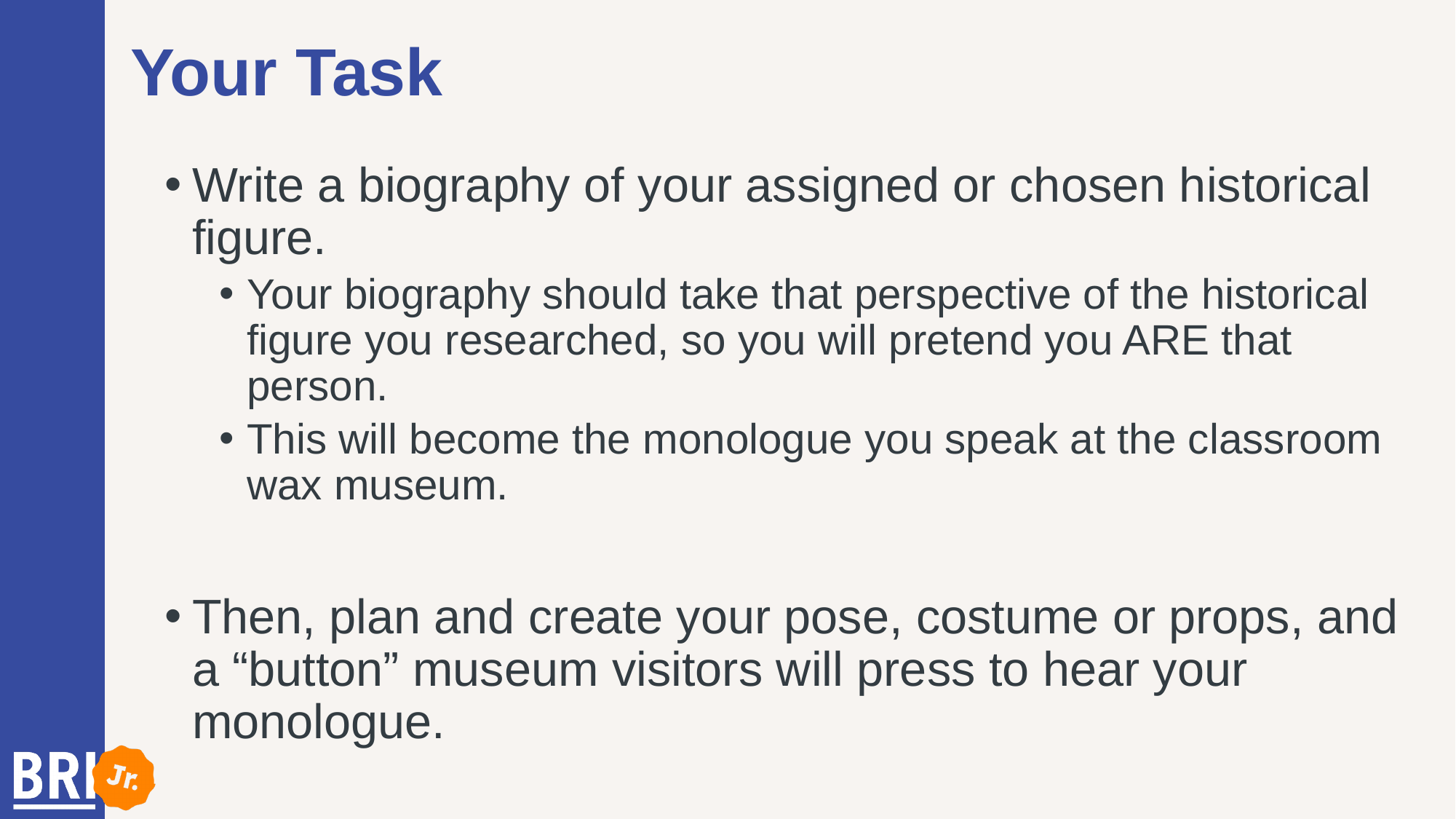

# Your Task
Write a biography of your assigned or chosen historical figure.
Your biography should take that perspective of the historical figure you researched, so you will pretend you ARE that person.
This will become the monologue you speak at the classroom wax museum.

Then, plan and create your pose, costume or props, and a “button” museum visitors will press to hear your monologue.